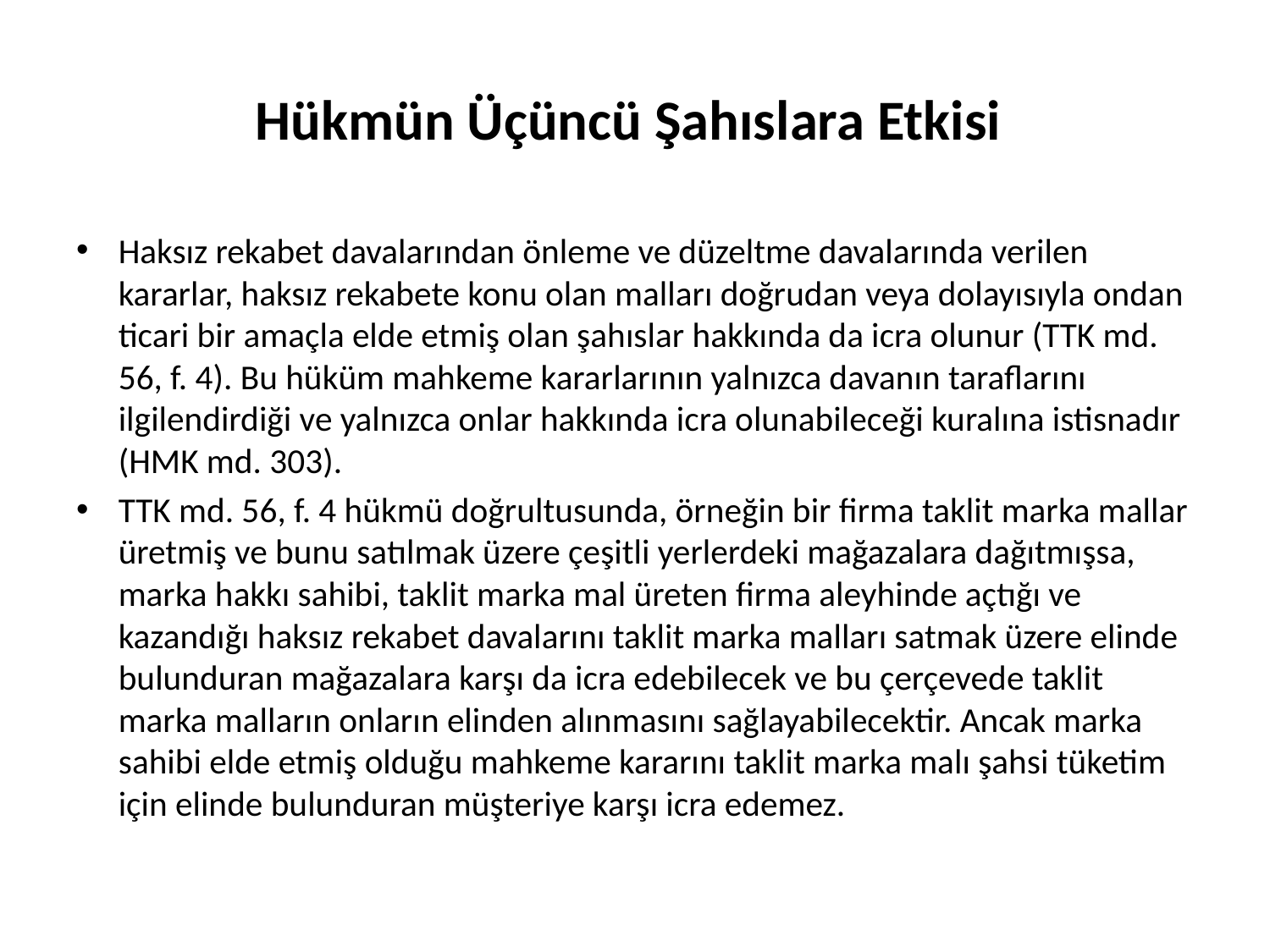

# Hükmün Üçüncü Şahıslara Etkisi
Haksız rekabet davalarından önleme ve düzeltme davalarında verilen kararlar, haksız rekabete konu olan malları doğrudan veya dolayısıyla ondan ticari bir amaçla elde etmiş olan şahıslar hakkında da icra olunur (TTK md. 56, f. 4). Bu hüküm mahkeme kararlarının yalnızca davanın taraflarını ilgilendirdiği ve yalnızca onlar hakkında icra olunabileceği kuralına istisnadır (HMK md. 303).
TTK md. 56, f. 4 hükmü doğrultusunda, örneğin bir firma taklit marka mallar üretmiş ve bunu satılmak üzere çeşitli yerlerdeki mağazalara dağıtmışsa, marka hakkı sahibi, taklit marka mal üreten firma aleyhinde açtığı ve kazandığı haksız rekabet davalarını taklit marka malları satmak üzere elinde bulunduran mağazalara karşı da icra edebilecek ve bu çerçevede taklit marka malların onların elinden alınmasını sağlayabilecektir. Ancak marka sahibi elde etmiş olduğu mahkeme kararını taklit marka malı şahsi tüketim için elinde bulunduran müşteriye karşı icra edemez.